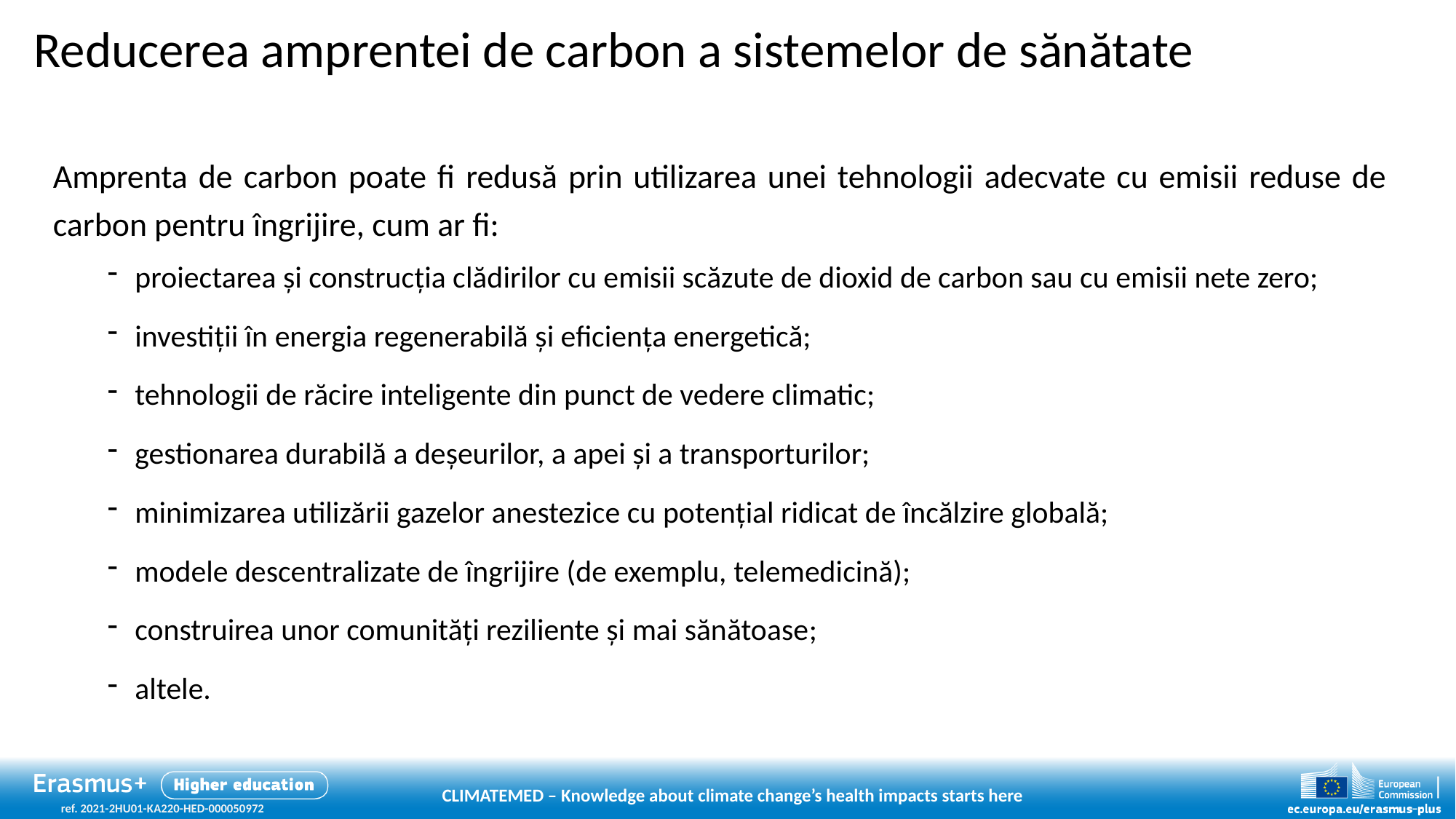

# Reducerea amprentei de carbon a sistemelor de sănătate
Amprenta de carbon poate fi redusă prin utilizarea unei tehnologii adecvate cu emisii reduse de carbon pentru îngrijire, cum ar fi:
proiectarea și construcția clădirilor cu emisii scăzute de dioxid de carbon sau cu emisii nete zero;
investiții în energia regenerabilă și eficiența energetică;
tehnologii de răcire inteligente din punct de vedere climatic;
gestionarea durabilă a deșeurilor, a apei și a transporturilor;
minimizarea utilizării gazelor anestezice cu potențial ridicat de încălzire globală;
modele descentralizate de îngrijire (de exemplu, telemedicină);
construirea unor comunități reziliente și mai sănătoase;
altele.